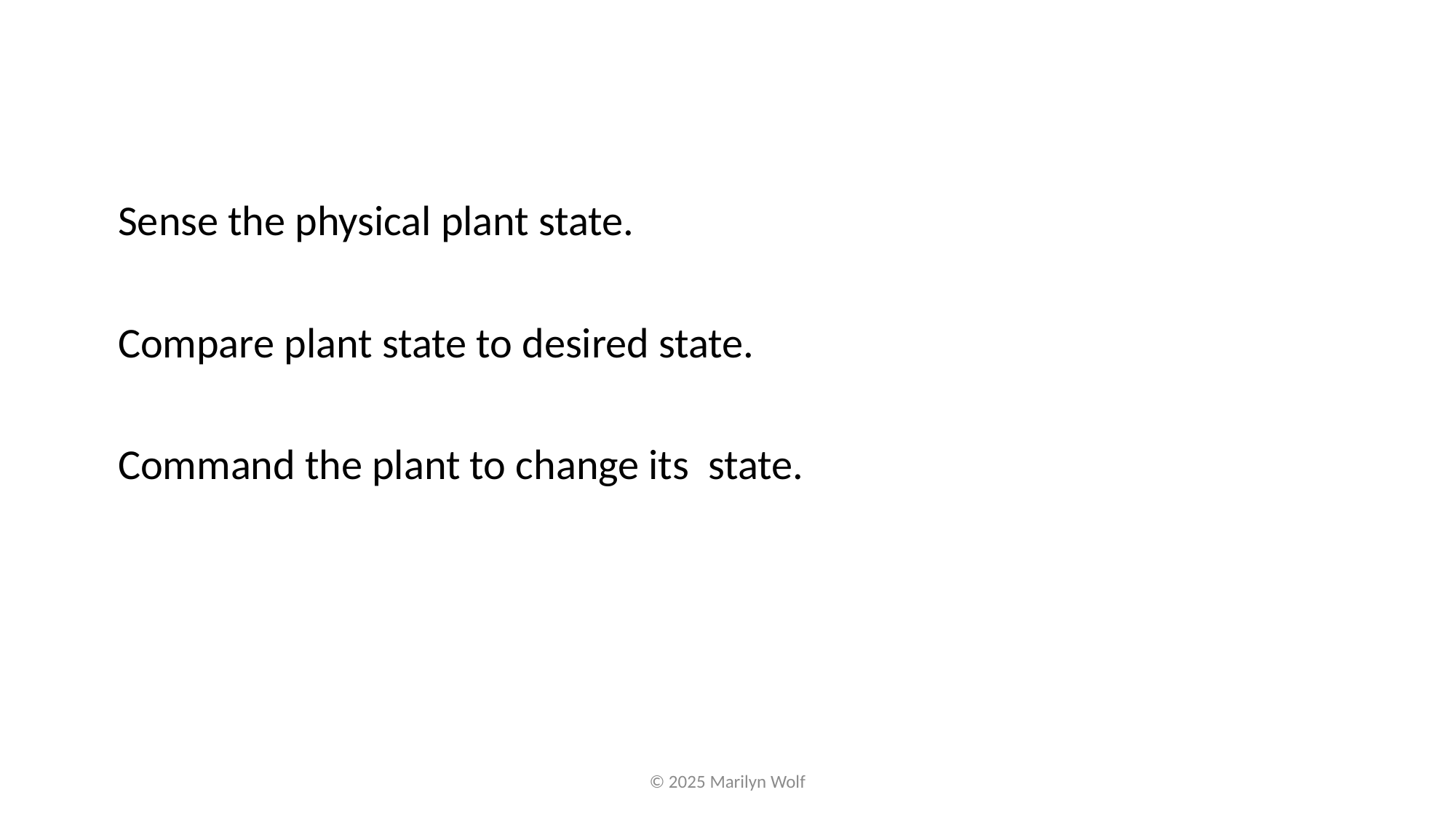

Sense the physical plant state.

Compare plant state to desired state.

Command the plant to change its  state.
© 2025 Marilyn Wolf